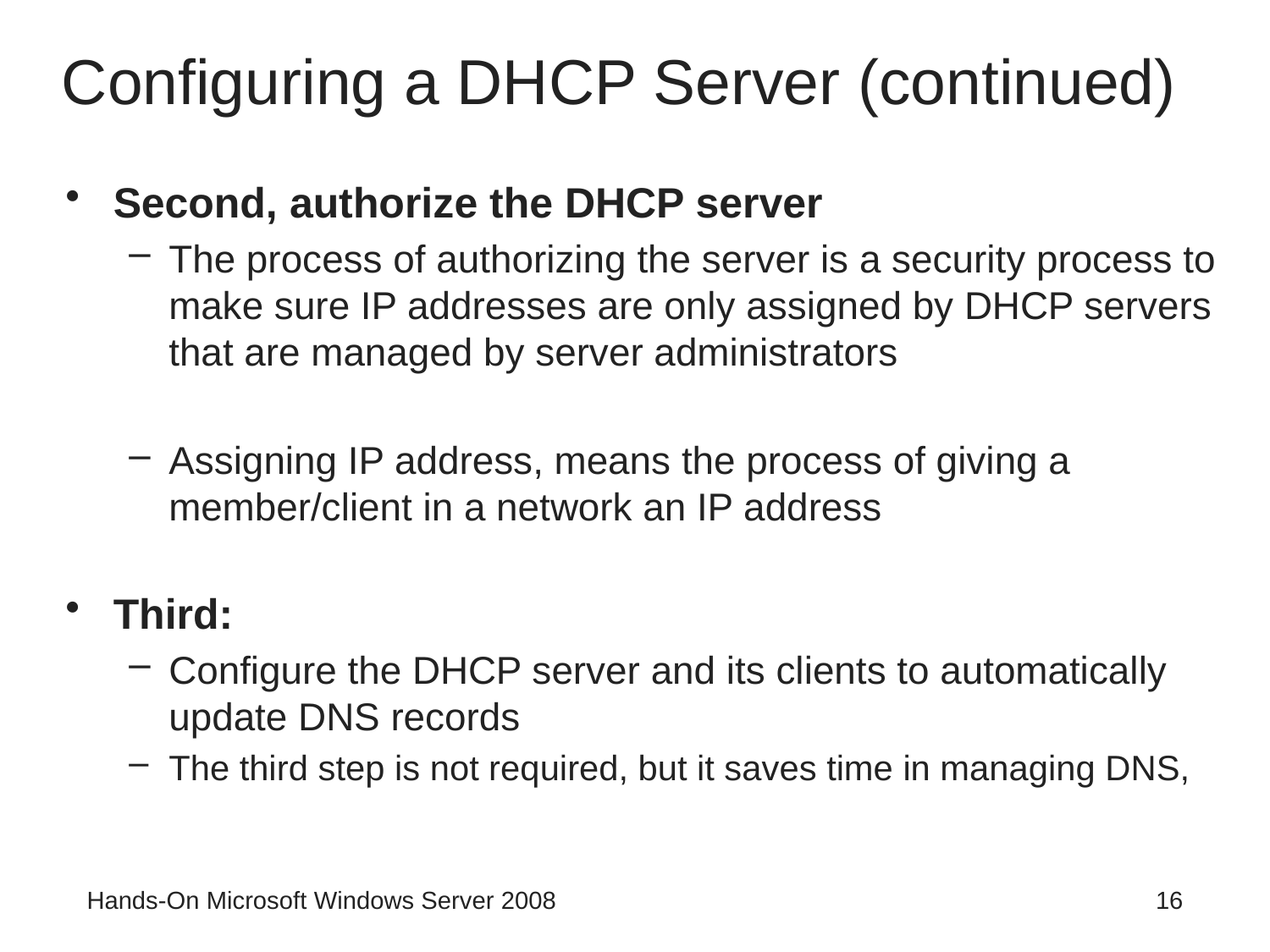

# Configuring a DHCP Server (continued)
Second, authorize the DHCP server
The process of authorizing the server is a security process to make sure IP addresses are only assigned by DHCP servers that are managed by server administrators

Assigning IP address, means the process of giving a member/client in a network an IP address

Third:
Configure the DHCP server and its clients to automatically update DNS records
The third step is not required, but it saves time in managing DNS,
Hands-On Microsoft Windows Server 2008
16